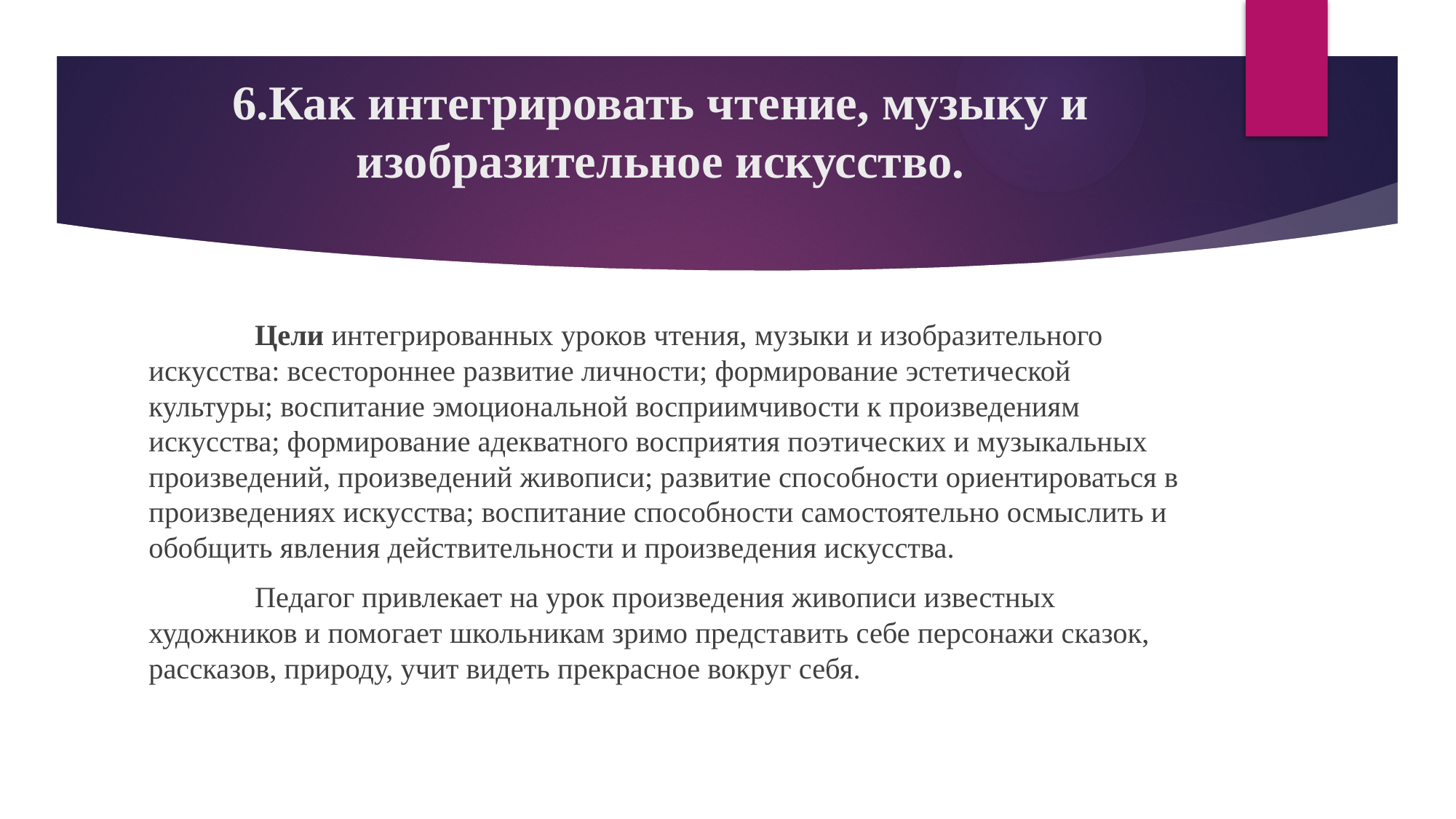

# 6.Как интегрировать чтение, музыку и изобразительное искусство.
	Цели интегрированных уроков чтения, музыки и изобразительного искусства: всестороннее развитие личности; формирование эстетической культуры; воспитание эмоциональной восприимчивости к произведениям искусства; формирование адекватного восприятия поэтических и музыкальных произведений, произведений живописи; развитие способности ориентироваться в произведениях искусства; воспитание способности самостоятельно осмыслить и обобщить явления действительности и произведения искусства.
	Педагог привлекает на урок произведения живописи известных художников и помогает школьникам зримо представить себе персонажи сказок, рассказов, природу, учит видеть прекрасное вокруг себя.